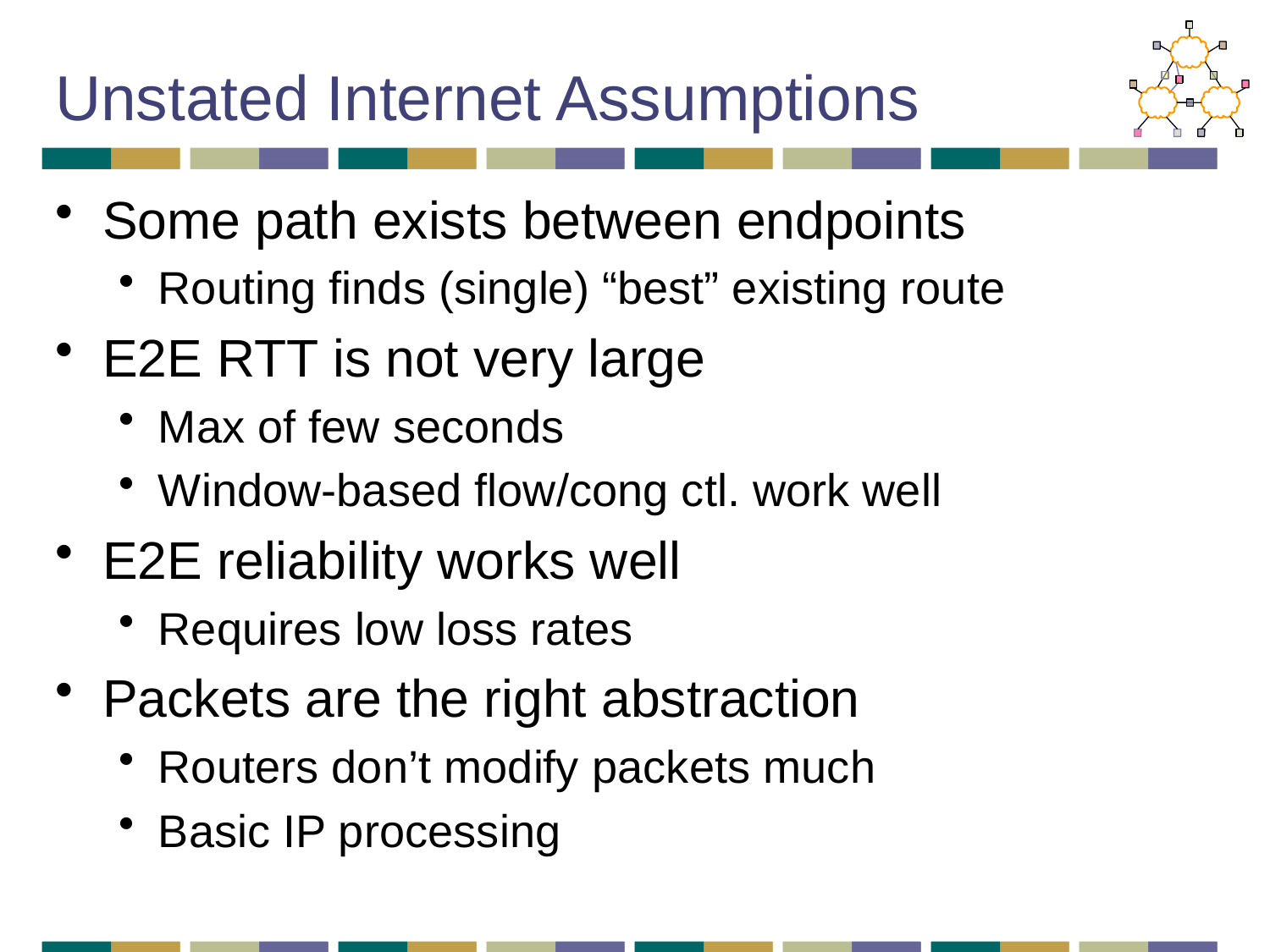

# Unstated Internet Assumptions
Some path exists between endpoints
Routing finds (single) “best” existing route
E2E RTT is not very large
Max of few seconds
Window-based flow/cong ctl. work well
E2E reliability works well
Requires low loss rates
Packets are the right abstraction
Routers don’t modify packets much
Basic IP processing